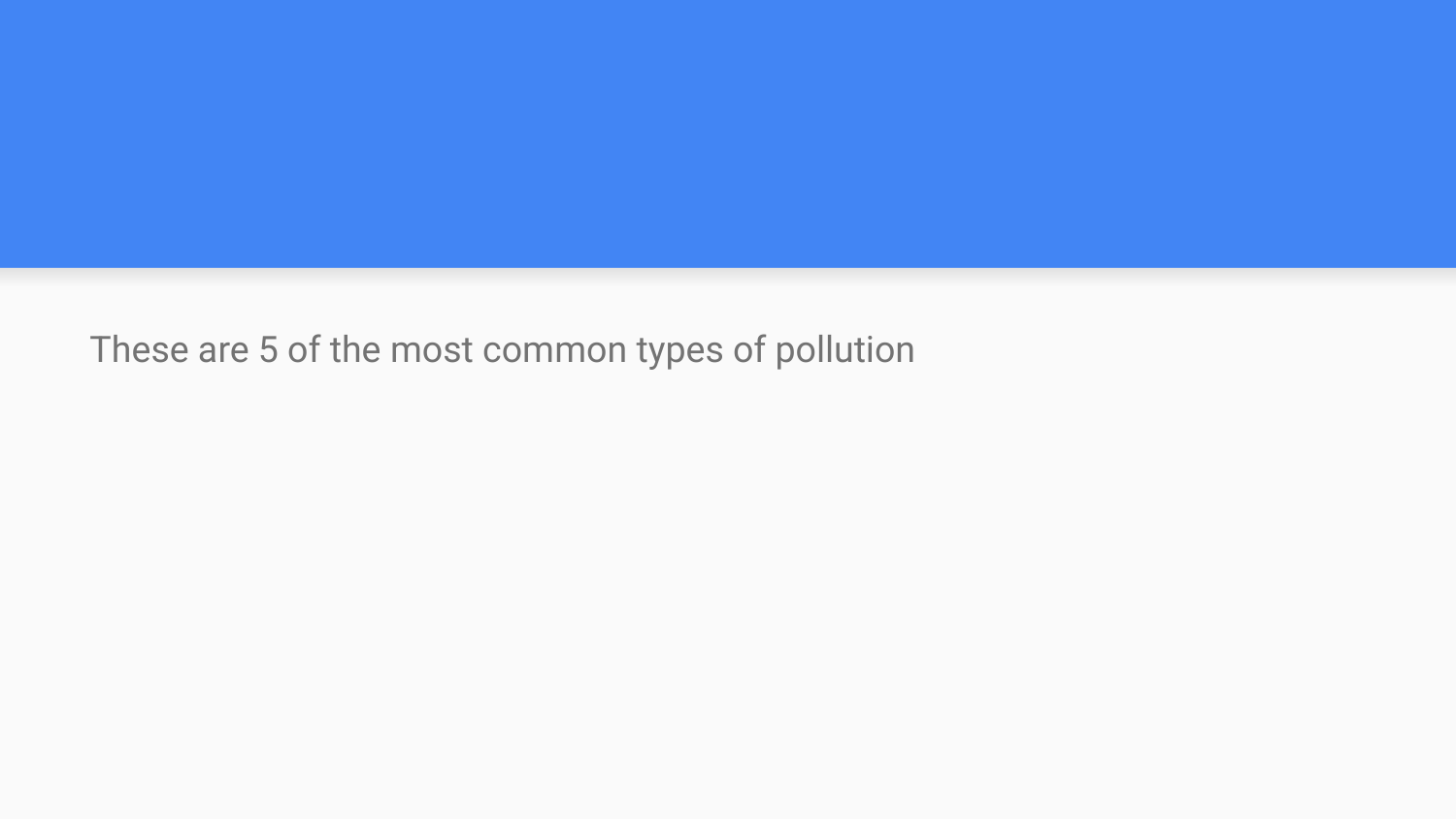

#
These are 5 of the most common types of pollution